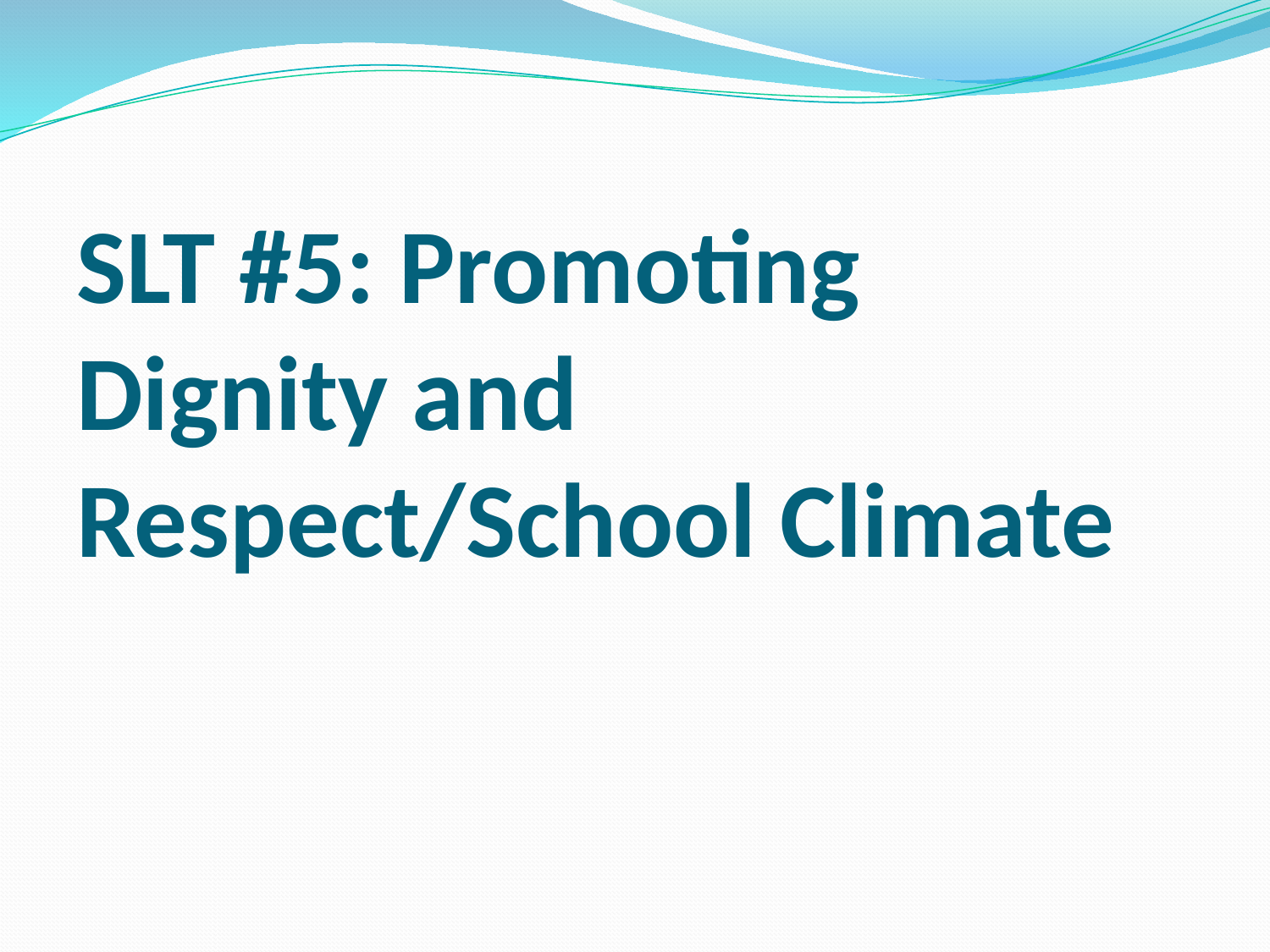

# SLT #5: Promoting Dignity and Respect/School Climate